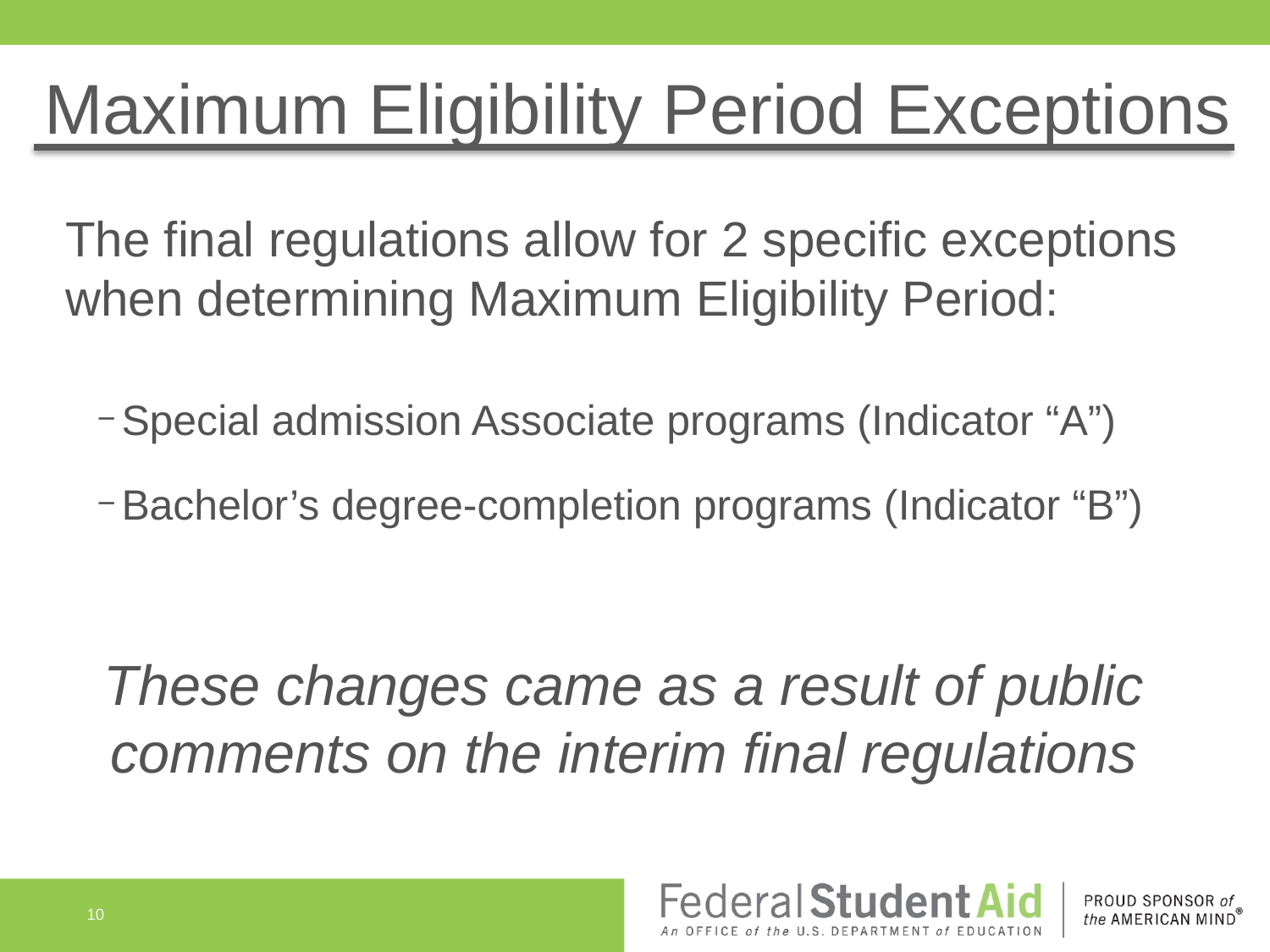

# Maximum Eligibility Period Exceptions
The final regulations allow for 2 specific exceptions when determining Maximum Eligibility Period:
Special admission Associate programs (Indicator “A”)
Bachelor’s degree-completion programs (Indicator “B”)

These changes came as a result of public comments on the interim final regulations
10